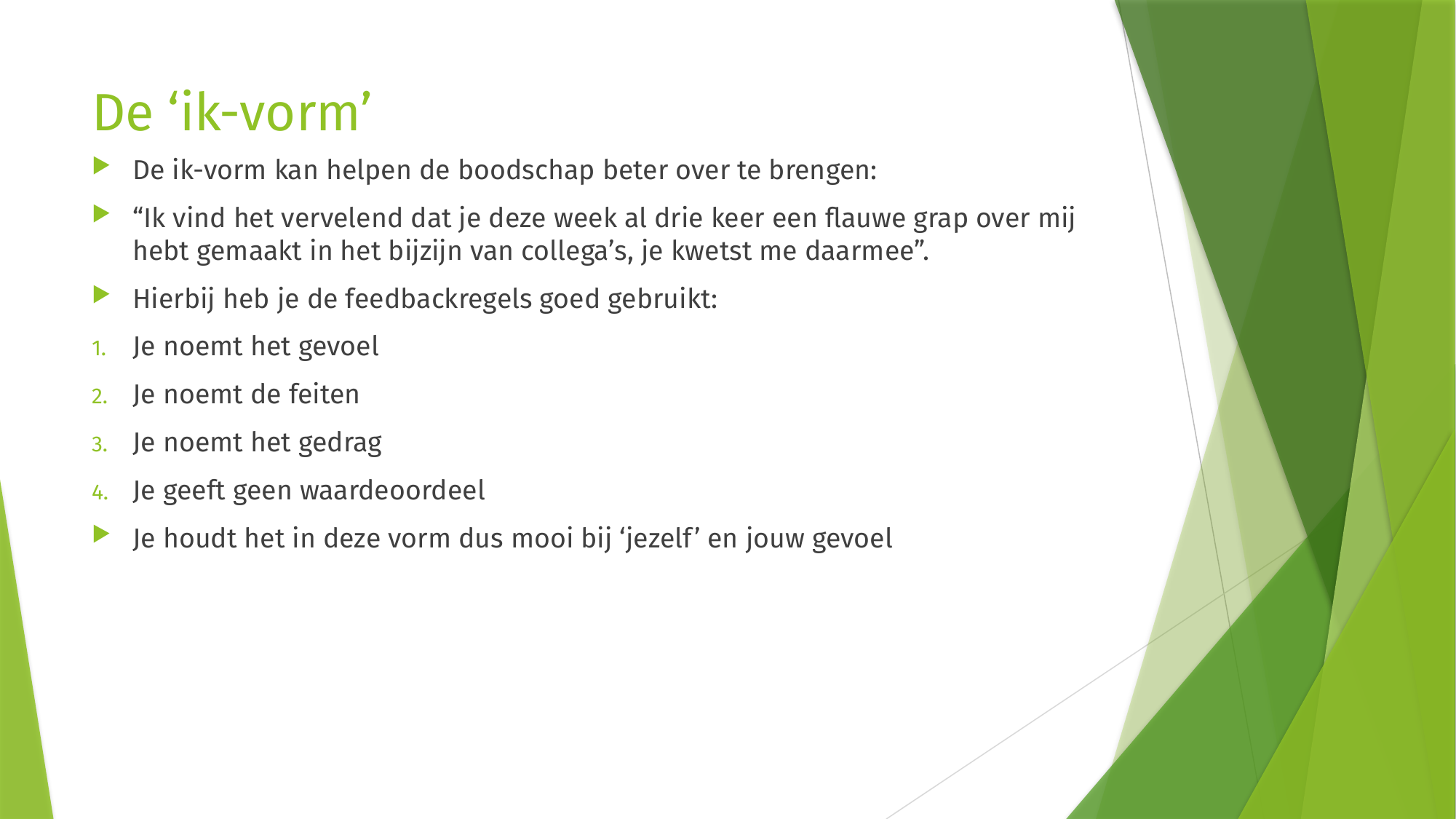

# De ‘ik-vorm’
De ik-vorm kan helpen de boodschap beter over te brengen:
“Ik vind het vervelend dat je deze week al drie keer een flauwe grap over mij hebt gemaakt in het bijzijn van collega’s, je kwetst me daarmee”.
Hierbij heb je de feedbackregels goed gebruikt:
Je noemt het gevoel
Je noemt de feiten
Je noemt het gedrag
Je geeft geen waardeoordeel
Je houdt het in deze vorm dus mooi bij ‘jezelf’ en jouw gevoel